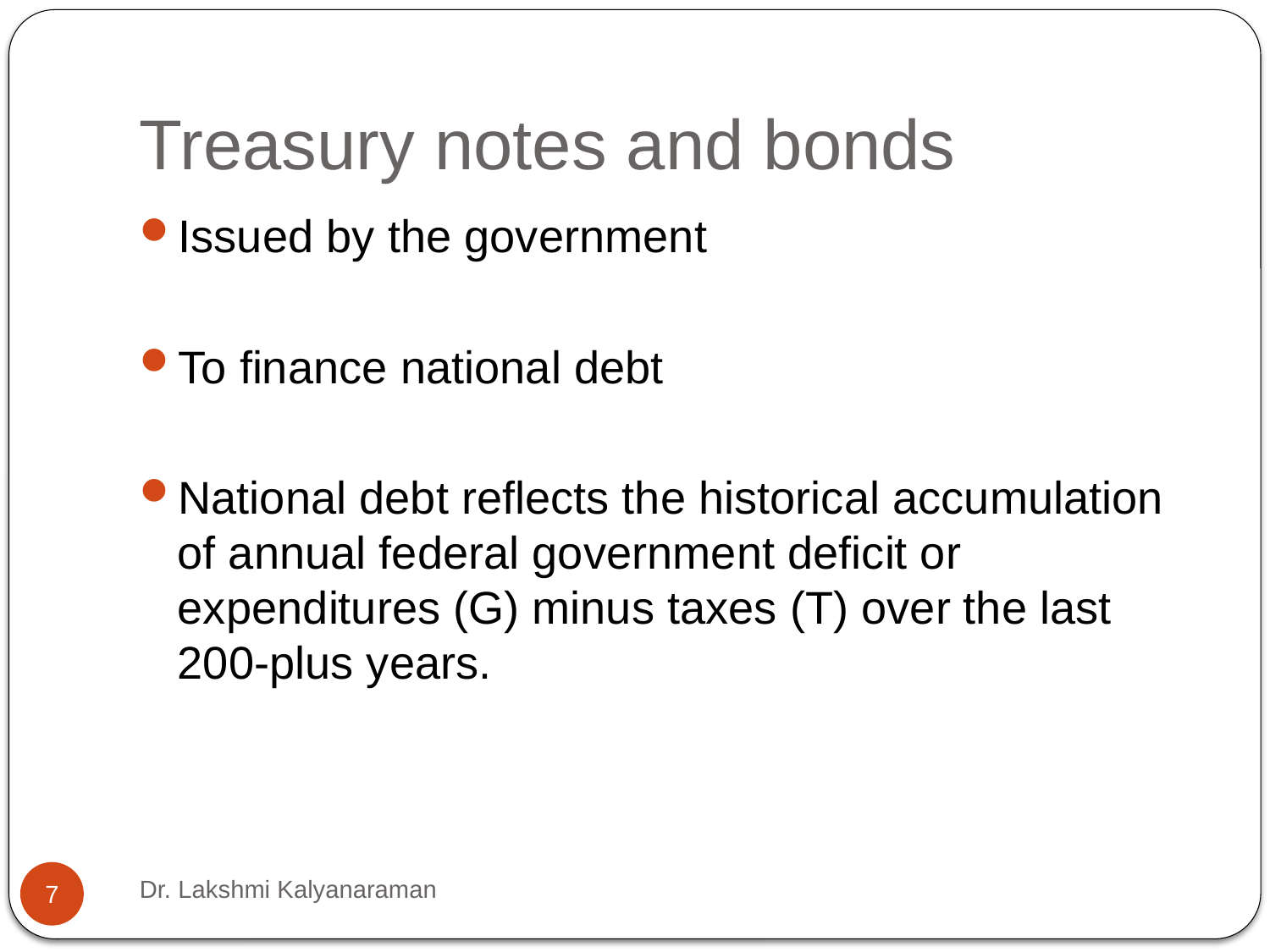

# Treasury notes and bonds
Issued by the government

To finance national debt

National debt reflects the historical accumulation of annual federal government deficit or expenditures (G) minus taxes (T) over the last 200-plus years.
Dr. Lakshmi Kalyanaraman
7